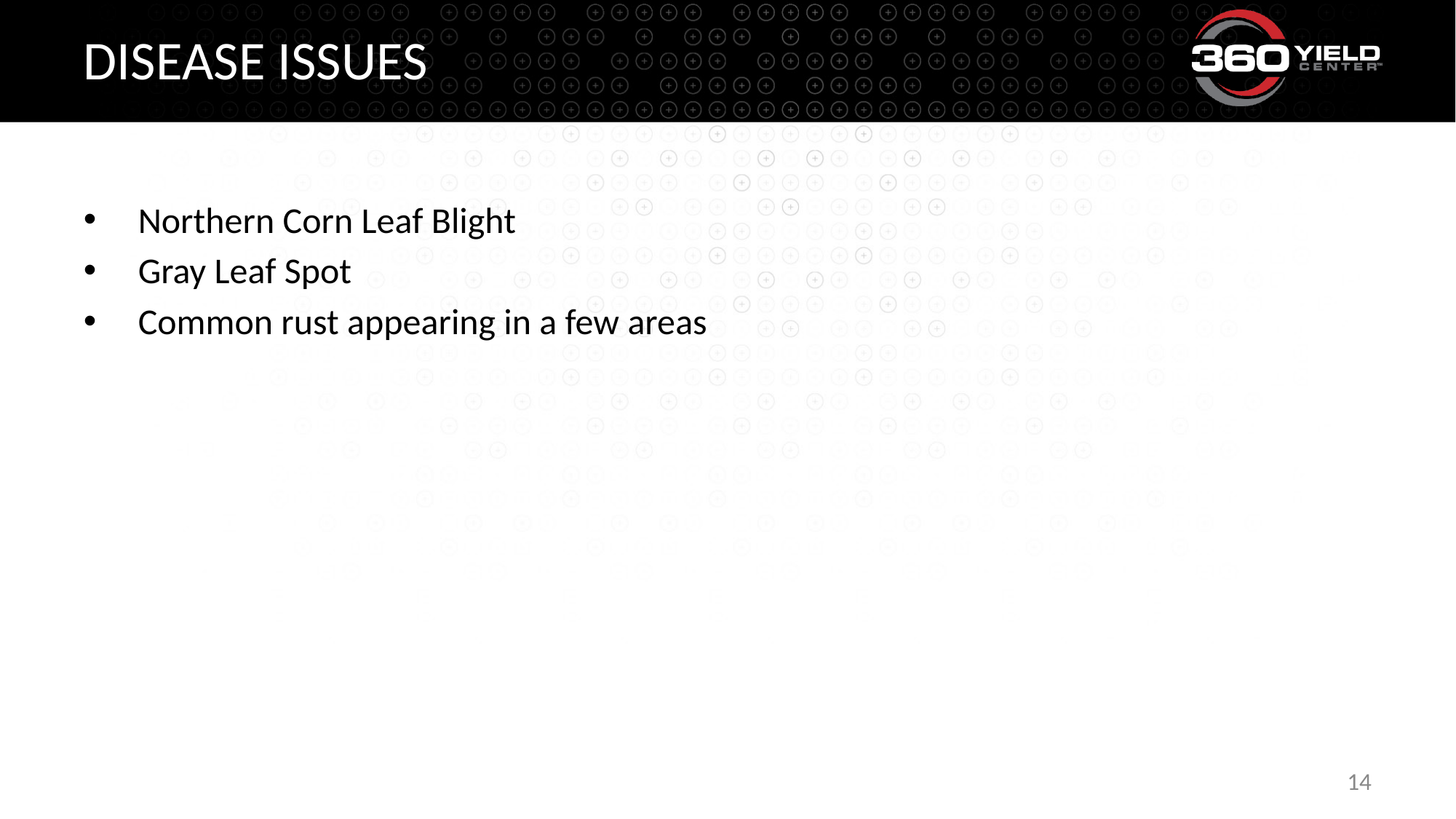

# Disease issues
Northern Corn Leaf Blight
Gray Leaf Spot
Common rust appearing in a few areas
14